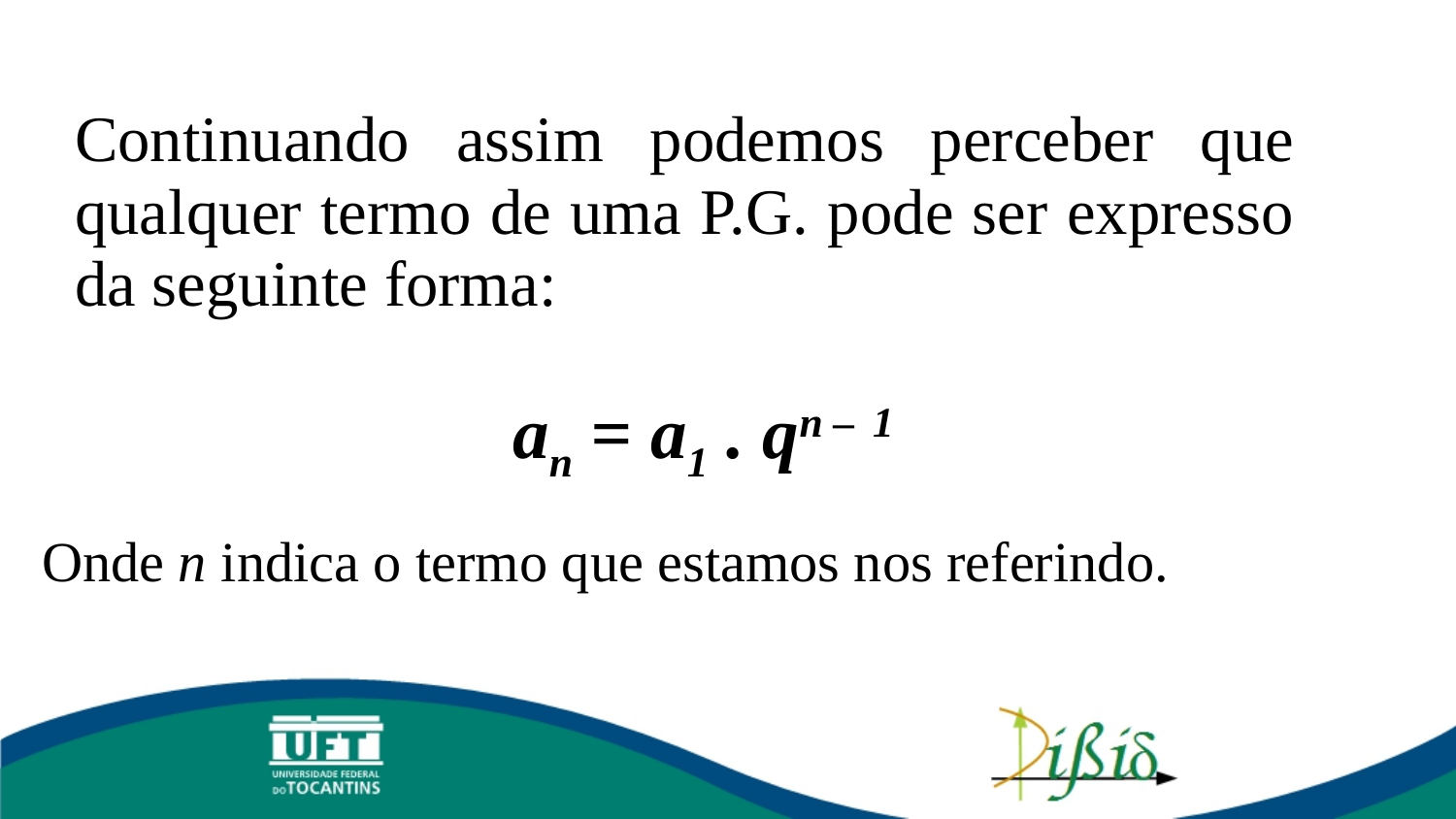

Continuando assim podemos perceber que qualquer termo de uma P.G. pode ser expresso da seguinte forma:
an = a1 . qn – 1
Onde n indica o termo que estamos nos referindo.